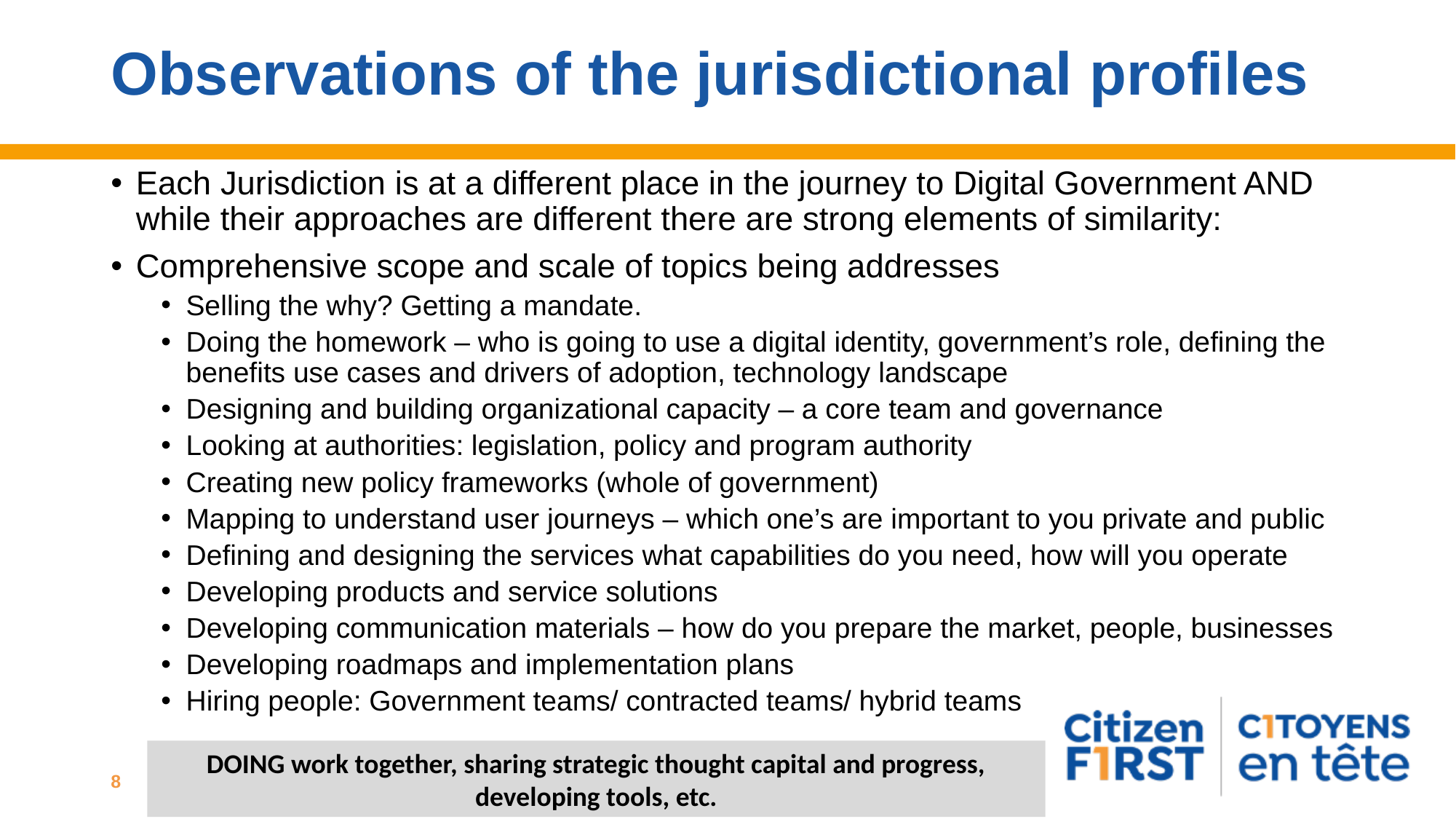

# Observations of the jurisdictional profiles
Each Jurisdiction is at a different place in the journey to Digital Government AND while their approaches are different there are strong elements of similarity:
Comprehensive scope and scale of topics being addresses
Selling the why? Getting a mandate.
Doing the homework – who is going to use a digital identity, government’s role, defining the benefits use cases and drivers of adoption, technology landscape
Designing and building organizational capacity – a core team and governance
Looking at authorities: legislation, policy and program authority
Creating new policy frameworks (whole of government)
Mapping to understand user journeys – which one’s are important to you private and public
Defining and designing the services what capabilities do you need, how will you operate
Developing products and service solutions
Developing communication materials – how do you prepare the market, people, businesses
Developing roadmaps and implementation plans
Hiring people: Government teams/ contracted teams/ hybrid teams
DOING work together, sharing strategic thought capital and progress, developing tools, etc.
8